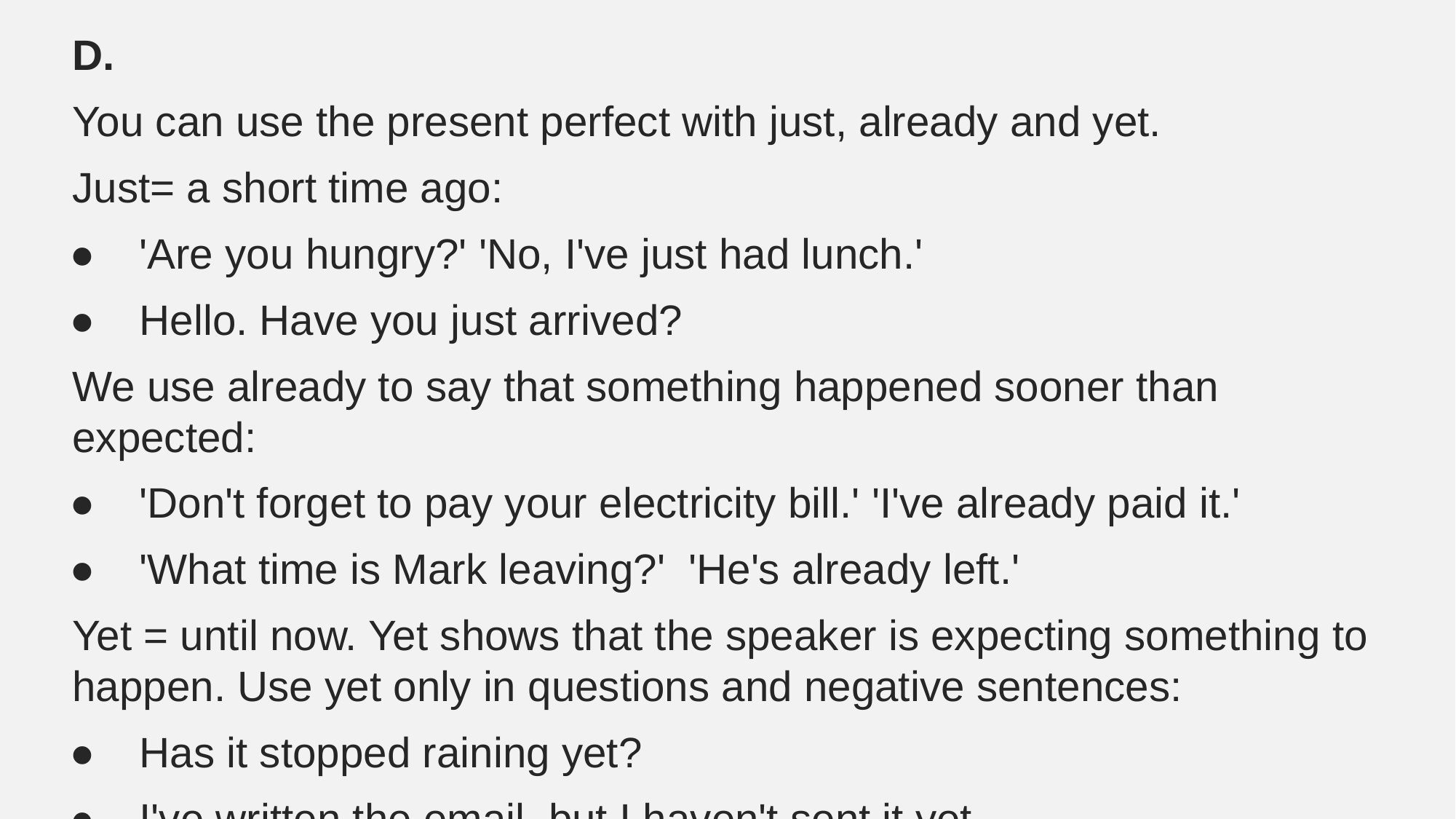

#
D.
You can use the present perfect with just, already and yet.
Just= a short time ago:
⦁    'Are you hungry?' 'No, I've just had lunch.'
⦁    Hello. Have you just arrived?
We use already to say that something happened sooner than expected:
⦁    'Don't forget to pay your electricity bill.' 'I've already paid it.'
⦁    'What time is Mark leaving?'  'He's already left.'
Yet = until now. Yet shows that the speaker is expecting something to happen. Use yet only in questions and negative sentences:
⦁    Has it stopped raining yet?
⦁    I've written the email, but I haven't sent it yet.